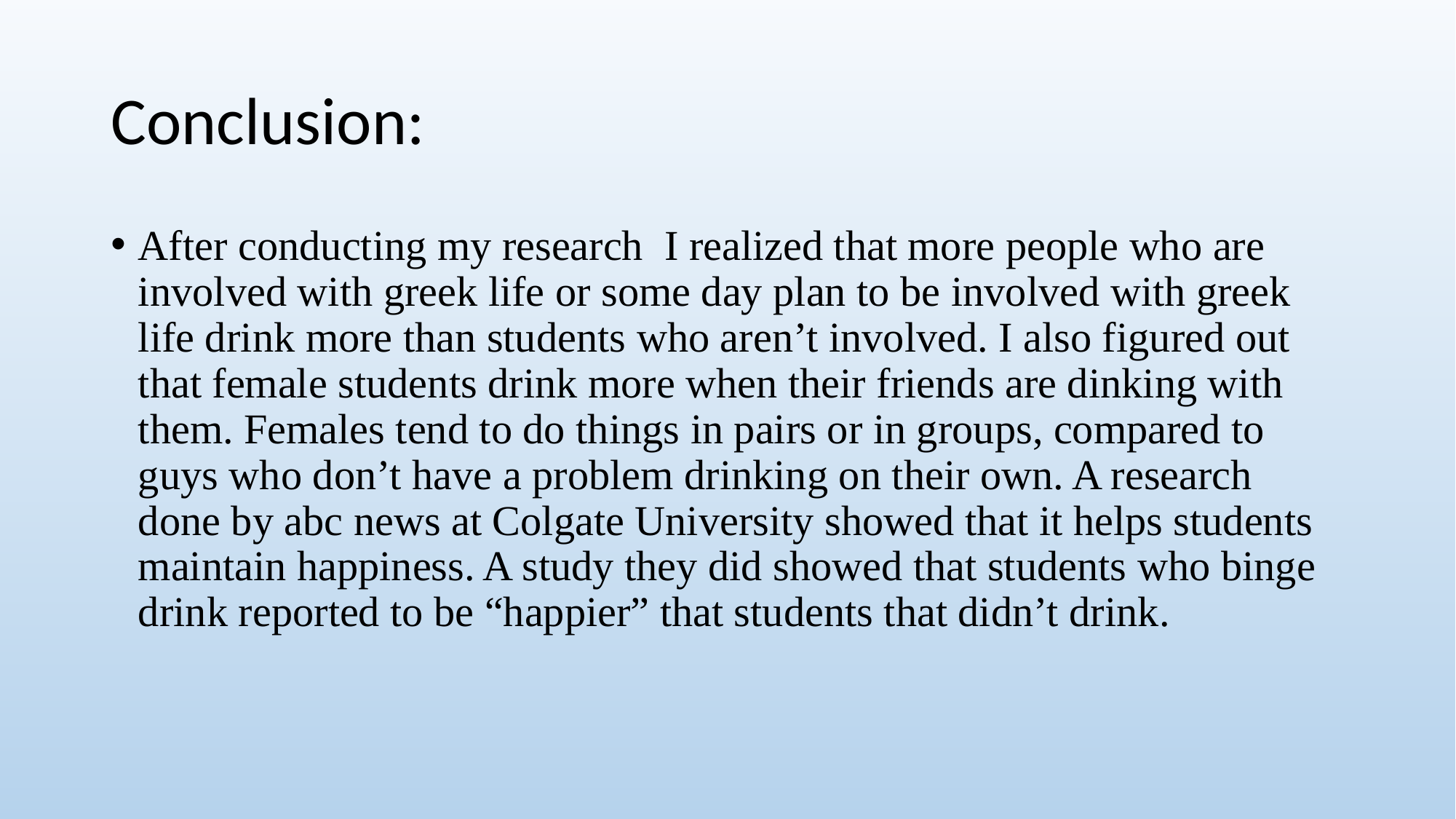

# Conclusion:
After conducting my research  I realized that more people who are involved with greek life or some day plan to be involved with greek life drink more than students who aren’t involved. I also figured out that female students drink more when their friends are dinking with them. Females tend to do things in pairs or in groups, compared to guys who don’t have a problem drinking on their own. A research done by abc news at Colgate University showed that it helps students maintain happiness. A study they did showed that students who binge drink reported to be “happier” that students that didn’t drink.